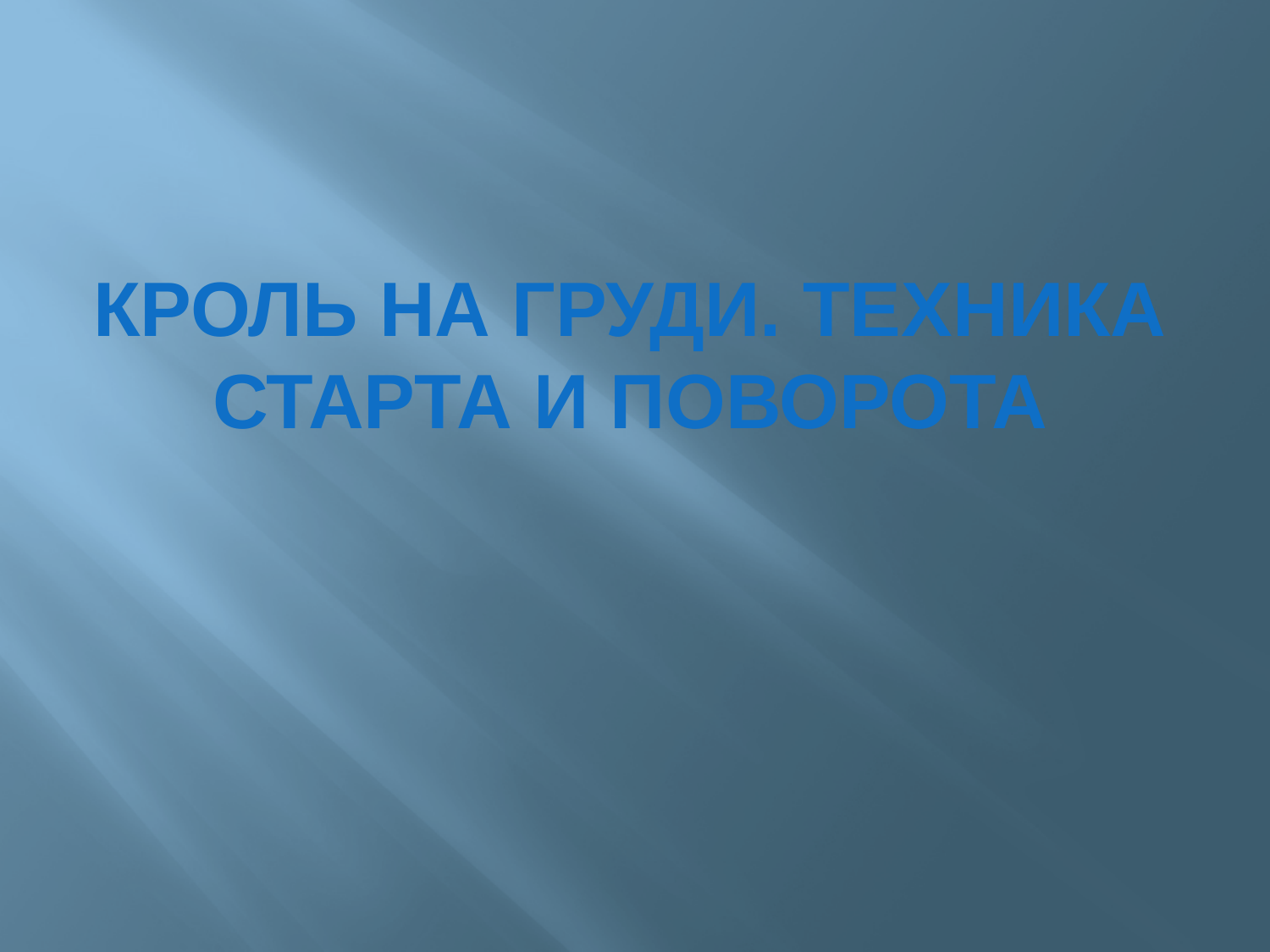

# Кроль на груди. Техника старта и поворота